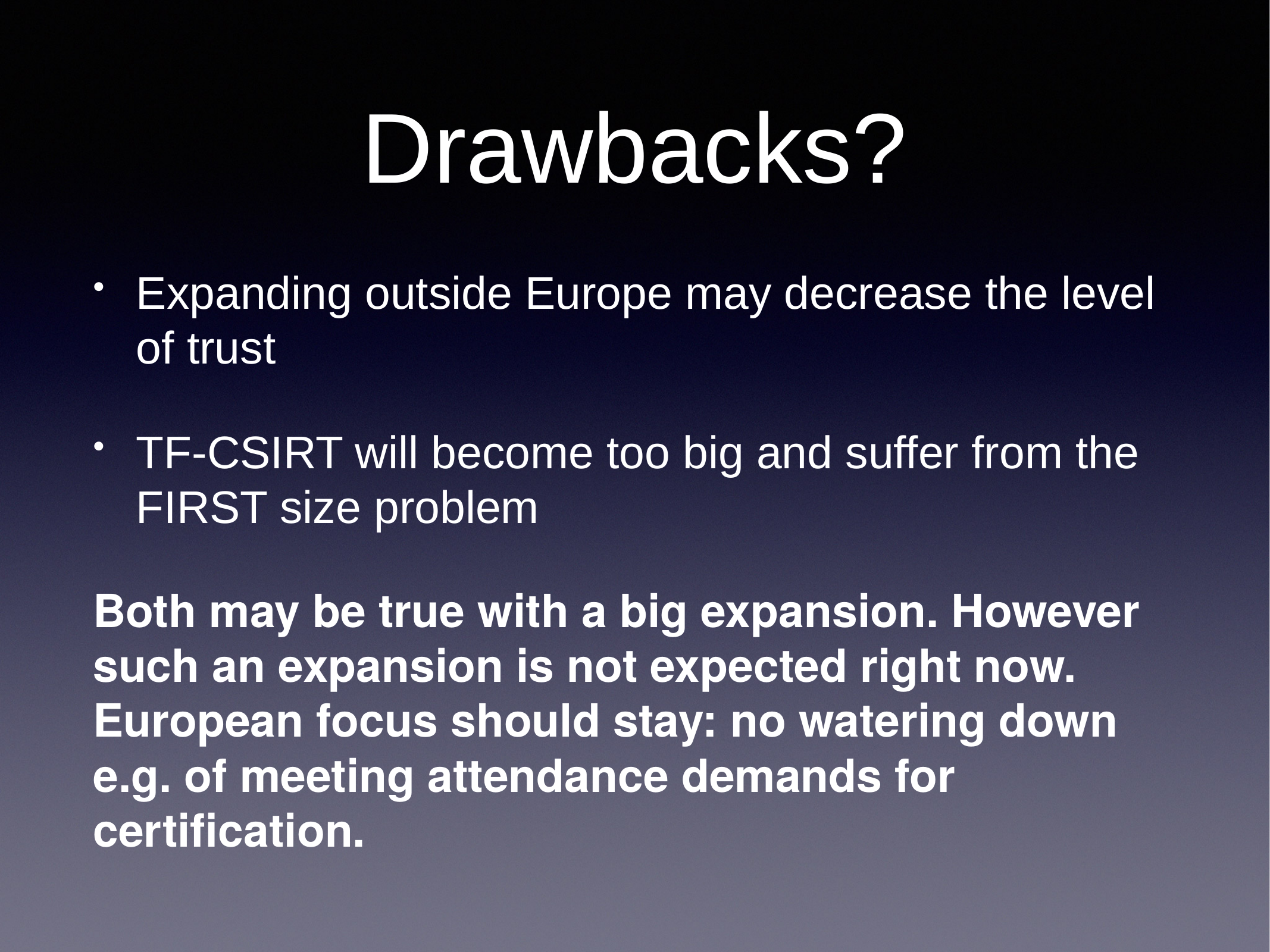

# Drawbacks?
Expanding outside Europe may decrease the level of trust
TF-CSIRT will become too big and suffer from the FIRST size problem
Both may be true with a big expansion. However such an expansion is not expected right now. European focus should stay: no watering down e.g. of meeting attendance demands for certification.